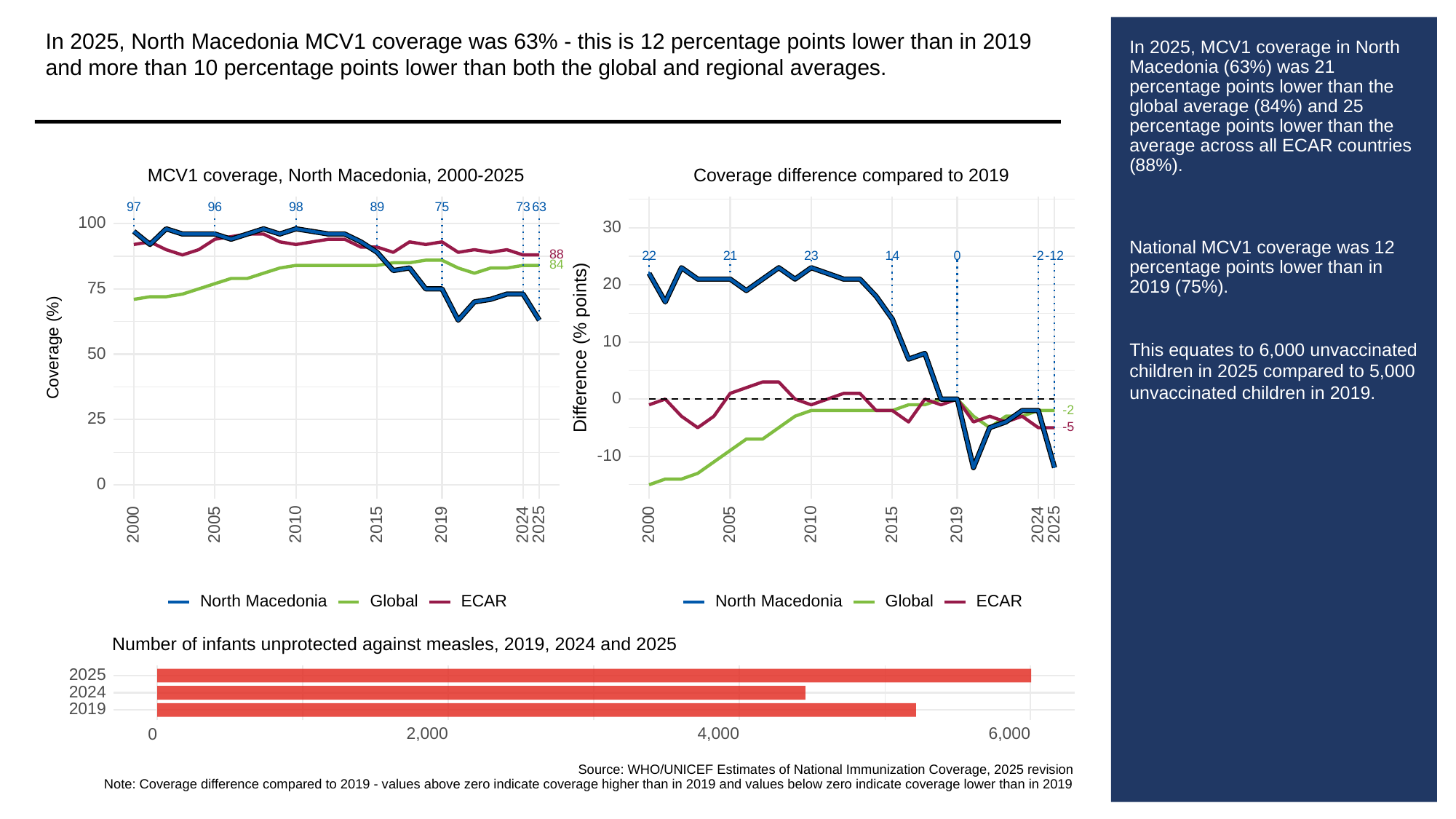

In 2025, North Macedonia MCV1 coverage was 63% - this is 12 percentage points lower than in 2019 and more than 10 percentage points lower than both the global and regional averages.
# In 2025, MCV1 coverage in North Macedonia (63%) was 21 percentage points lower than the global average (84%) and 25 percentage points lower than the average across all ECAR countries (88%).

National MCV1 coverage was 12 percentage points lower than in 2019 (75%).

This equates to 6,000 unvaccinated children in 2025 compared to 5,000 unvaccinated children in 2019.

MCV1 coverage, North Macedonia, 2000-2025
Coverage difference compared to 2019

73
63
97
96
98
89
75
100

30

88
23
0
22
21
14
-2
-12

84

20
75

10
Difference (% points)
Coverage (%)

50

0

-2
25

-5

-10

0

2000
2005
2010
2015
2019
2024
2025
2000
2005
2010
2015
2019
2024
2025
Global
ECAR
Global
ECAR
North Macedonia
North Macedonia

Number of infants unprotected against measles, 2019, 2024 and 2025

2025

2024

2019

2,000
4,000
6,000
0
Source: WHO/UNICEF Estimates of National Immunization Coverage, 2025 revision
Note: Coverage difference compared to 2019 - values above zero indicate coverage higher than in 2019 and values below zero indicate coverage lower than in 2019